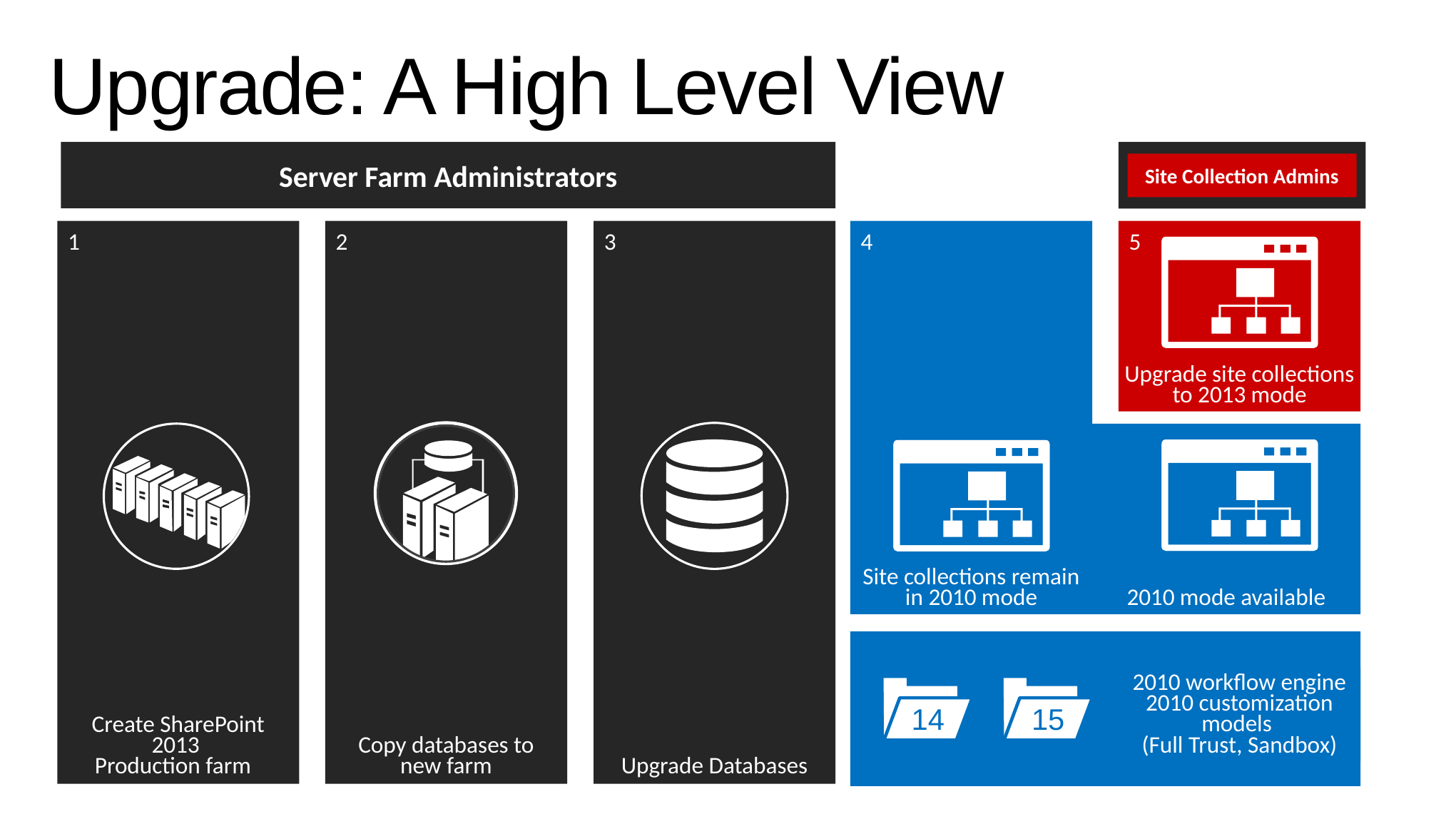

# Upgrade: A High Level View

Server Farm Administrators
4
Site Collection Admins
Create SharePoint 2013
Production farm
1

Copy databases to new farm
2

Upgrade Databases
3

Site collections remain in 2010 mode
4

Upgrade site collections to 2013 mode
5

2010 mode available

2010 workflow engine
2010 customization models
(Full Trust, Sandbox)

14

15